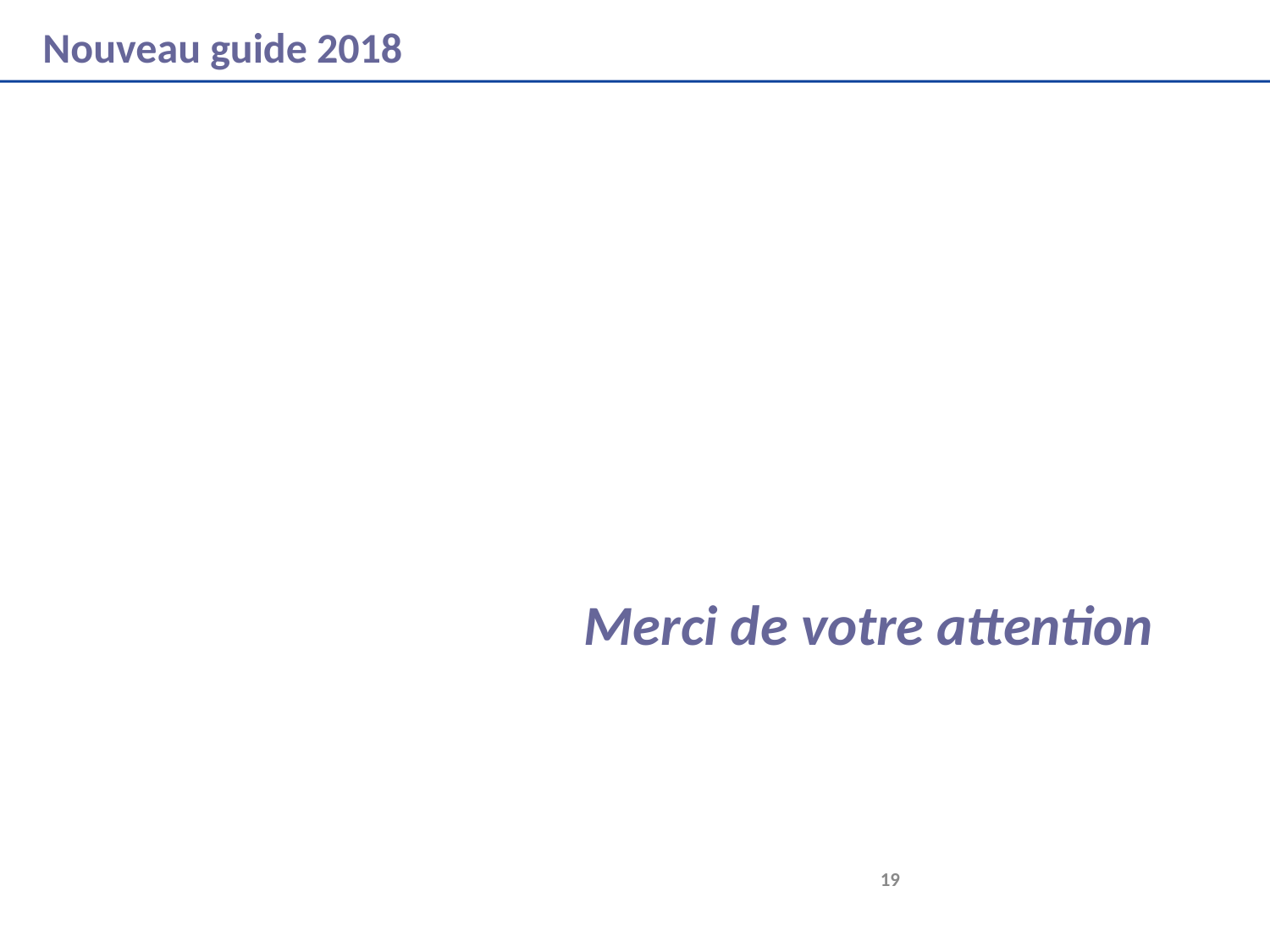

# Nouveau guide 2018

				Merci de votre attention
	19